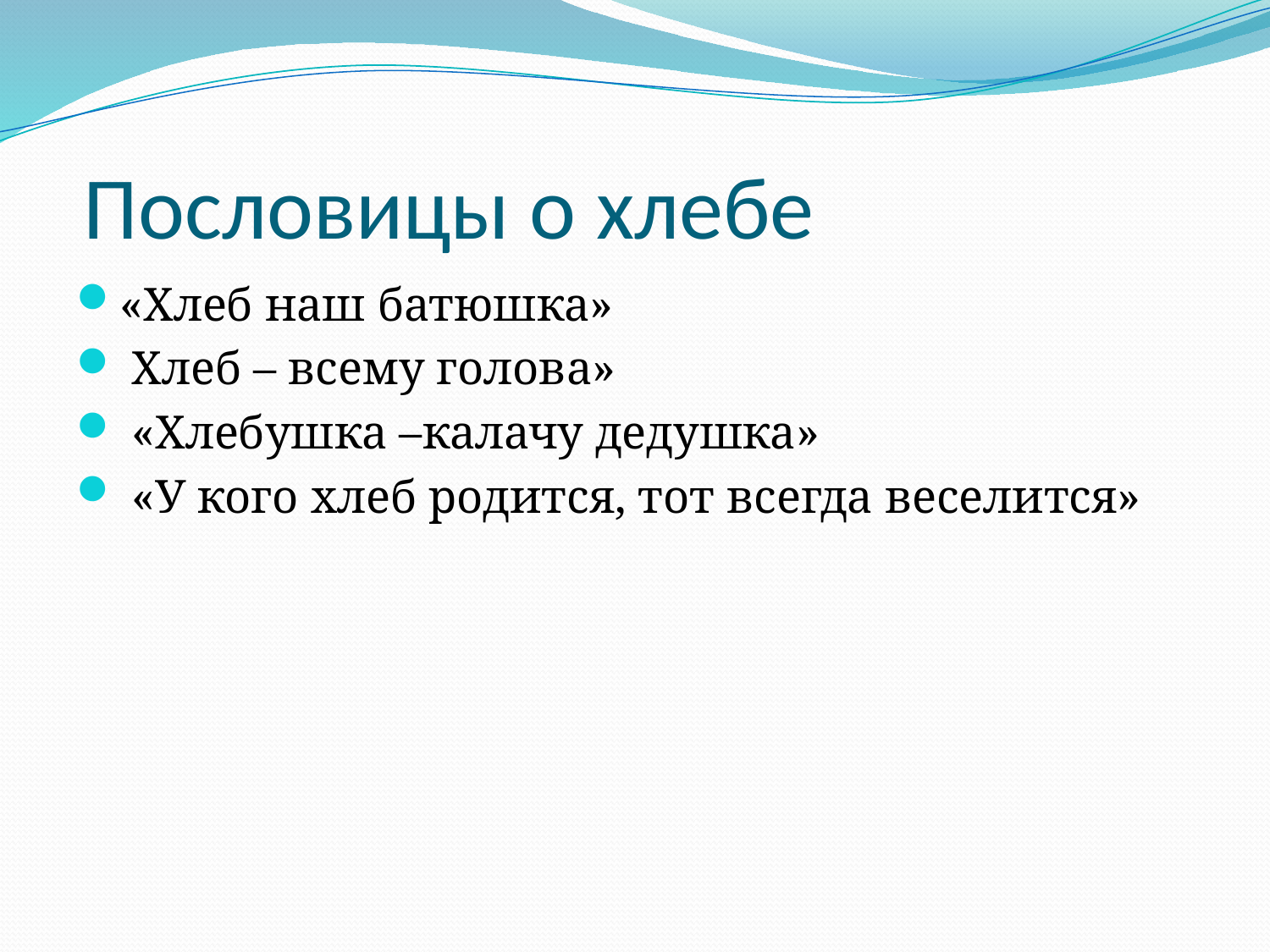

# Пословицы о хлебе
«Хлеб наш батюшка»
 Хлеб – всему голова»
 «Хлебушка –калачу дедушка»
 «У кого хлеб родится, тот всегда веселится»